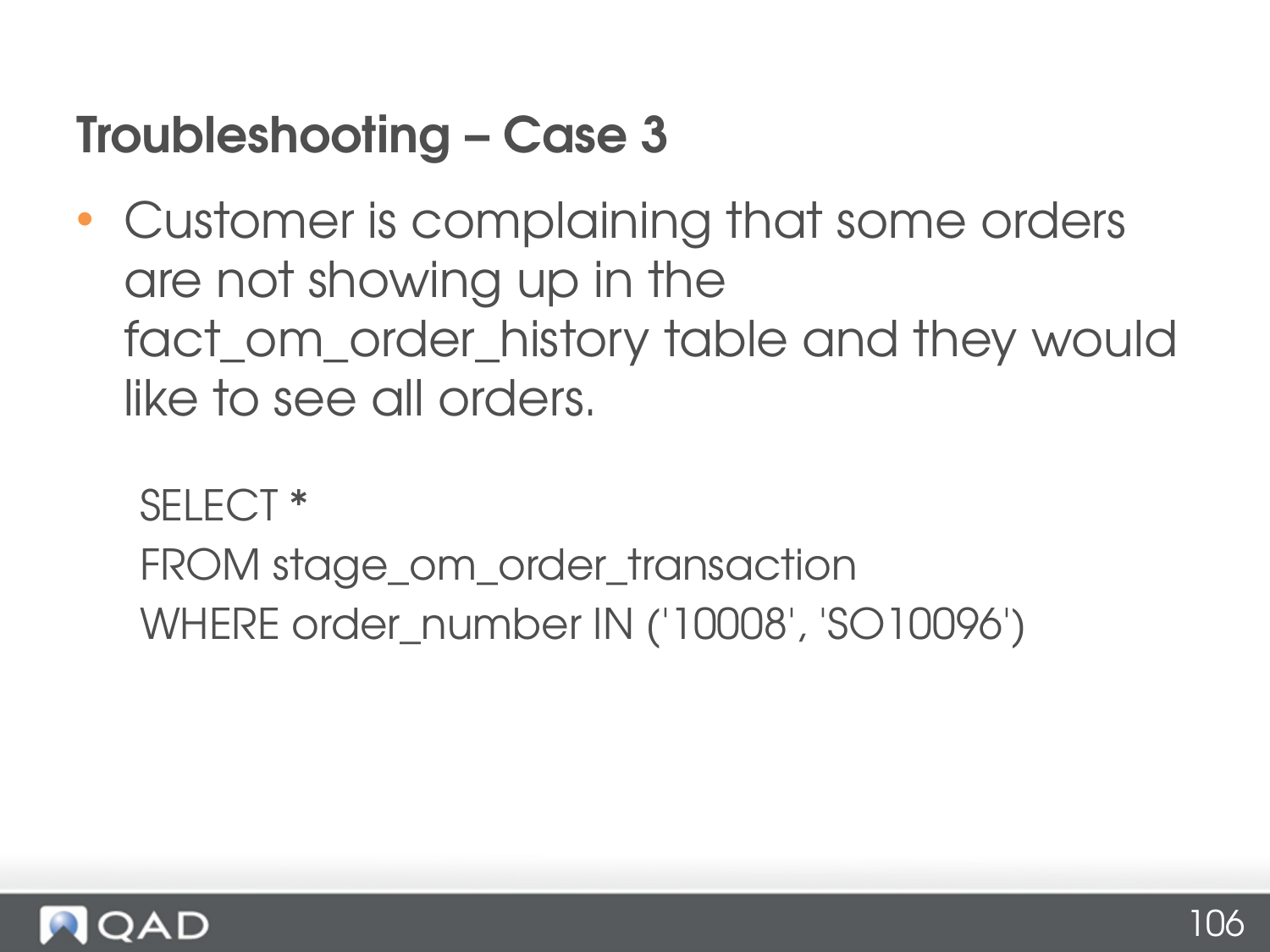

# Troubleshooting – Case 3
Customer is complaining that some orders are not showing up in the fact_om_order_history table and they would like to see all orders.

SELECT *
FROM stage_om_order_transaction
WHERE order_number IN ('10008', 'SO10096')
106